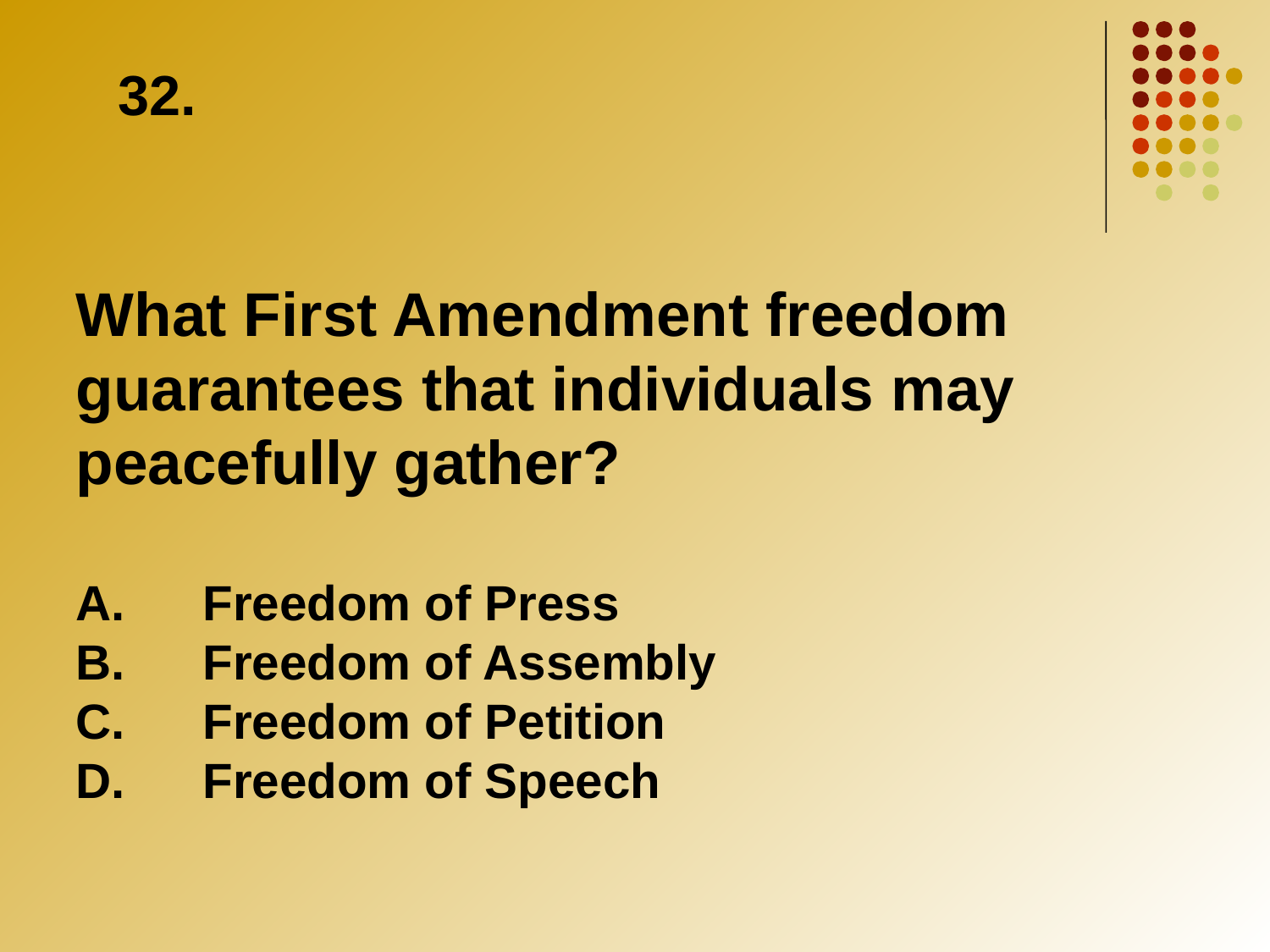

32.
What First Amendment freedom guarantees that individuals may peacefully gather?
A.	Freedom of Press
B.  	Freedom of Assembly
C.	Freedom of Petition
D.	Freedom of Speech